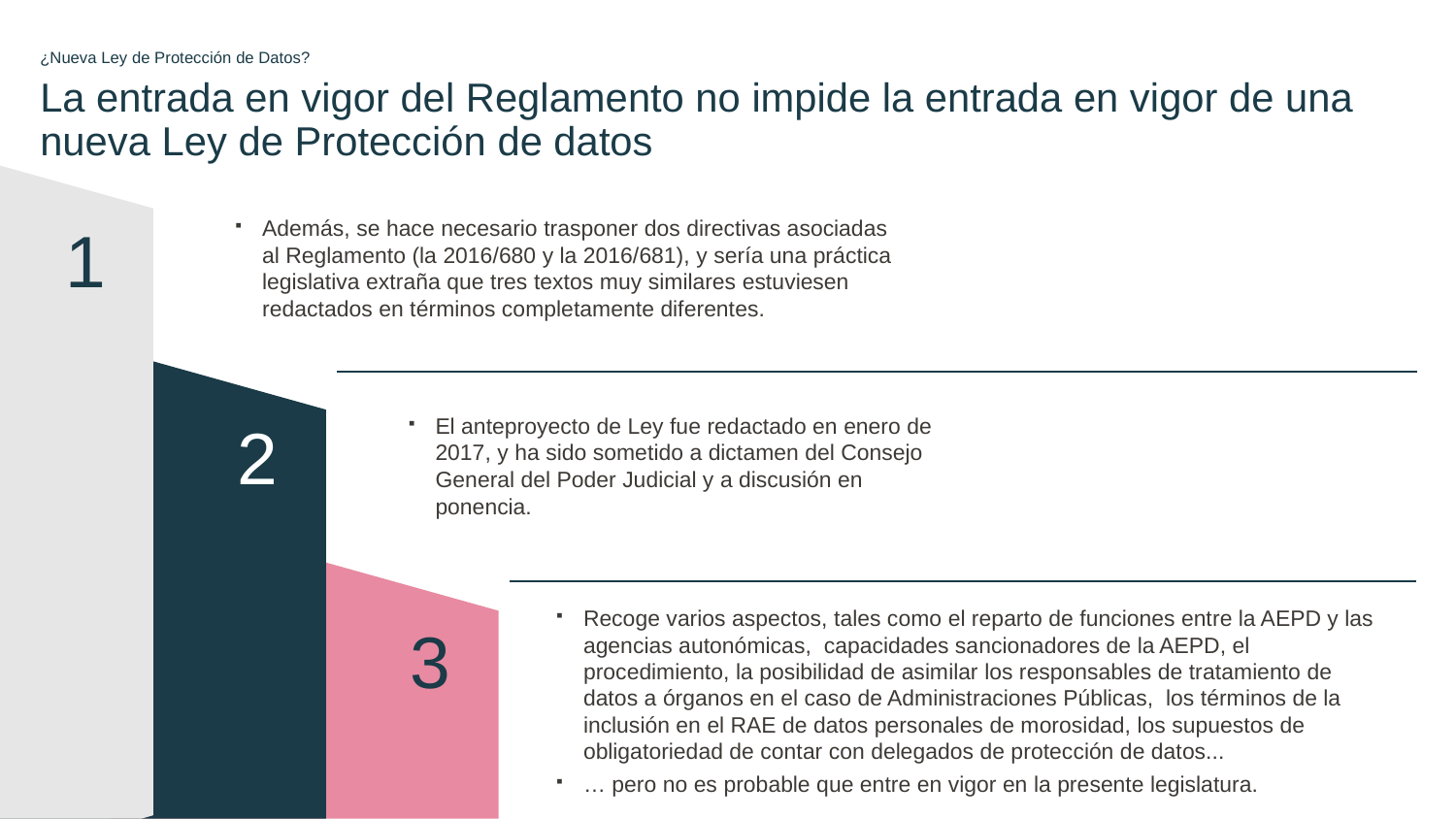

¿Nueva Ley de Protección de Datos?
# La entrada en vigor del Reglamento no impide la entrada en vigor de una nueva Ley de Protección de datos

1
Además, se hace necesario trasponer dos directivas asociadas al Reglamento (la 2016/680 y la 2016/681), y sería una práctica legislativa extraña que tres textos muy similares estuviesen redactados en términos completamente diferentes.

2
El anteproyecto de Ley fue redactado en enero de 2017, y ha sido sometido a dictamen del Consejo General del Poder Judicial y a discusión en ponencia.

Recoge varios aspectos, tales como el reparto de funciones entre la AEPD y las agencias autonómicas,  capacidades sancionadores de la AEPD, el procedimiento, la posibilidad de asimilar los responsables de tratamiento de datos a órganos en el caso de Administraciones Públicas,  los términos de la inclusión en el RAE de datos personales de morosidad, los supuestos de obligatoriedad de contar con delegados de protección de datos...
… pero no es probable que entre en vigor en la presente legislatura.
3